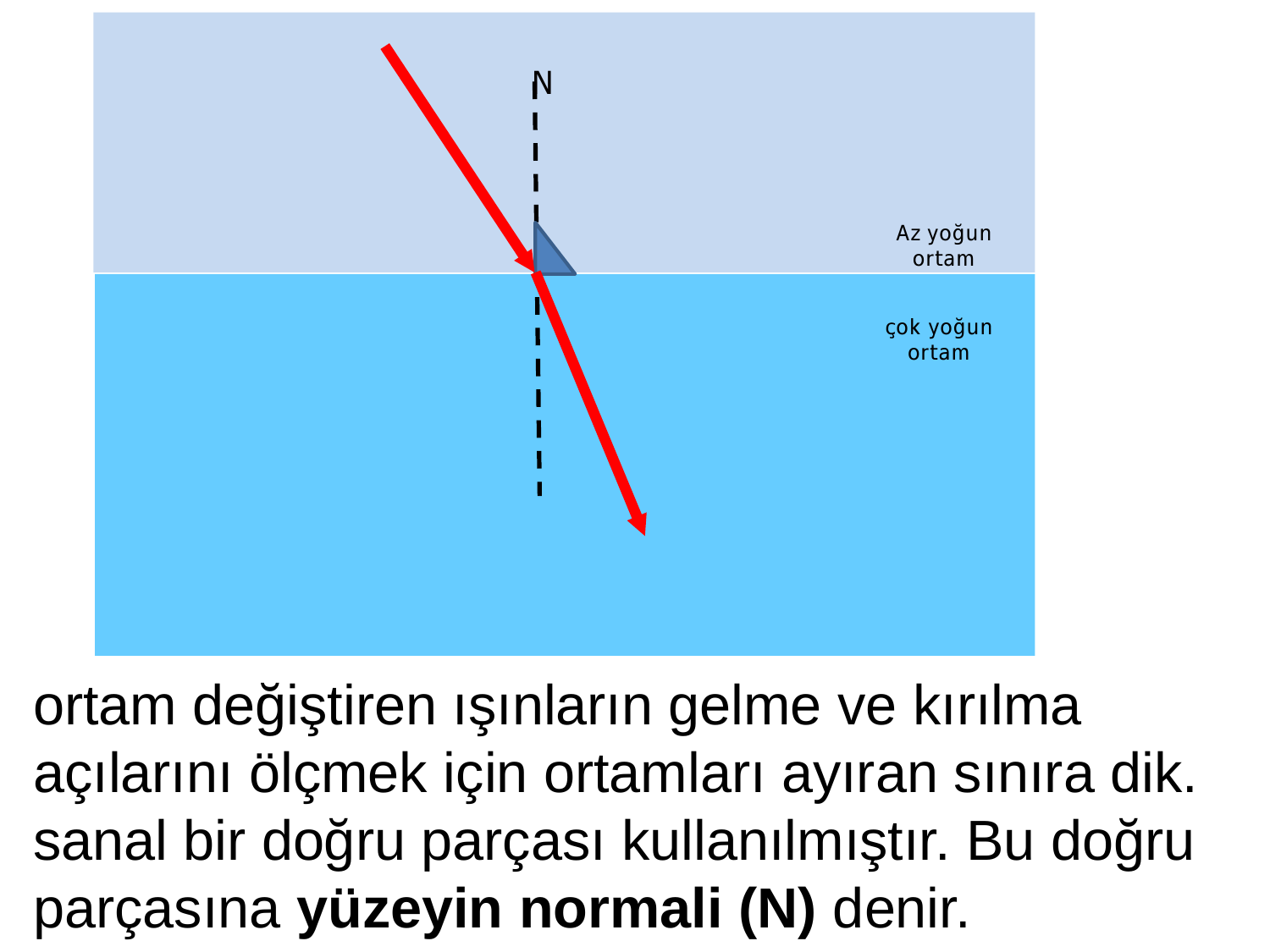

N

Az yoğun ortam

çok yoğun ortam
ortam değiştiren ışınların gelme ve kırılma açılarını ölçmek için ortamları ayıran sınıra dik. sanal bir doğru parçası kullanılmıştır. Bu doğru parçasına yüzeyin normali (N) denir.